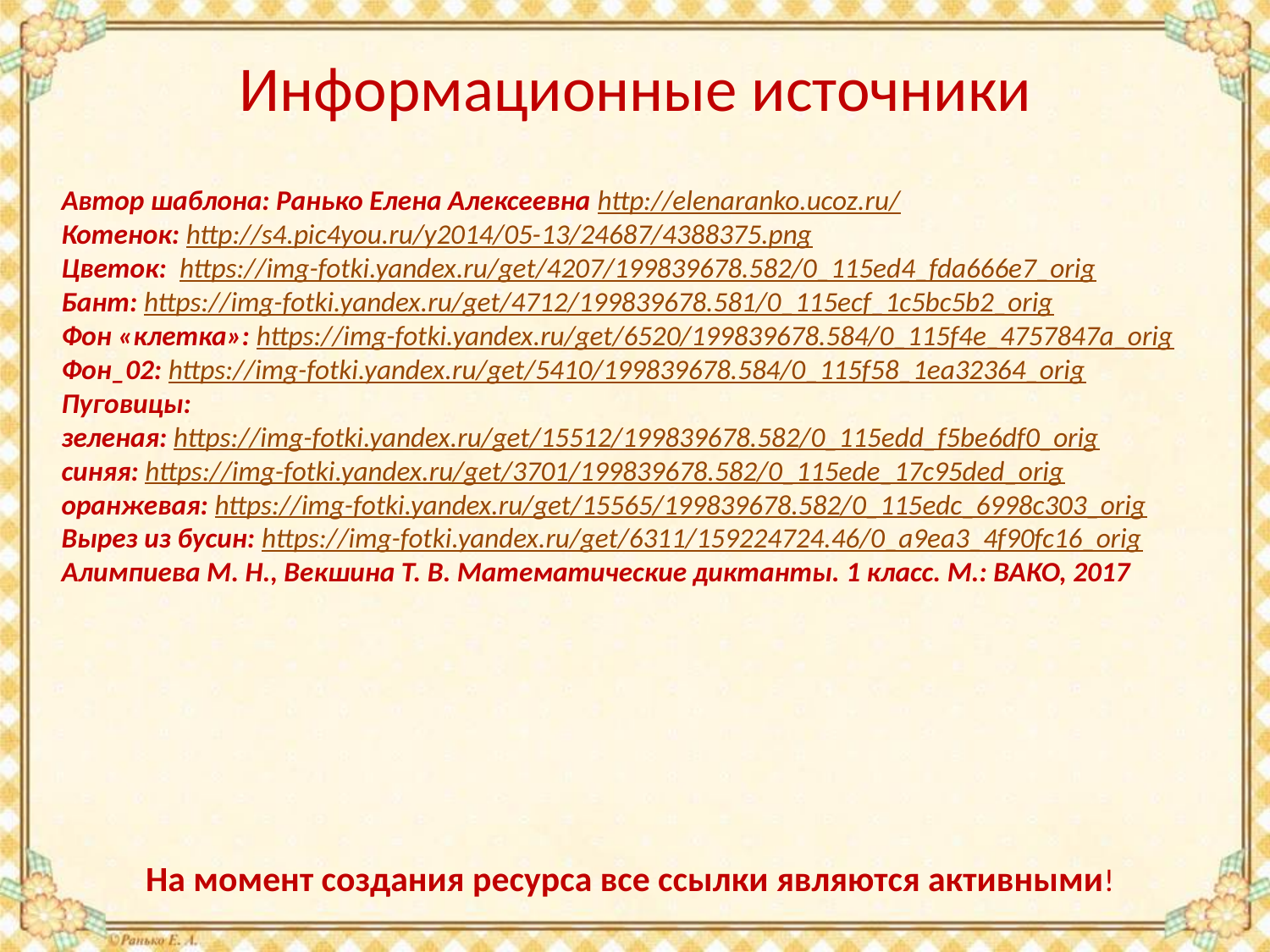

# Информационные источники
Автор шаблона: Ранько Елена Алексеевна http://elenaranko.ucoz.ru/
Котенок: http://s4.pic4you.ru/y2014/05-13/24687/4388375.png
Цветок:  https://img-fotki.yandex.ru/get/4207/199839678.582/0_115ed4_fda666e7_orig
Бант: https://img-fotki.yandex.ru/get/4712/199839678.581/0_115ecf_1c5bc5b2_orig
Фон «клетка»: https://img-fotki.yandex.ru/get/6520/199839678.584/0_115f4e_4757847a_orig
Фон_02: https://img-fotki.yandex.ru/get/5410/199839678.584/0_115f58_1ea32364_orig
Пуговицы:
зеленая: https://img-fotki.yandex.ru/get/15512/199839678.582/0_115edd_f5be6df0_orig
синяя: https://img-fotki.yandex.ru/get/3701/199839678.582/0_115ede_17c95ded_orig
оранжевая: https://img-fotki.yandex.ru/get/15565/199839678.582/0_115edc_6998c303_orig
Вырез из бусин: https://img-fotki.yandex.ru/get/6311/159224724.46/0_a9ea3_4f90fc16_orig
Алимпиева М. Н., Векшина Т. В. Математические диктанты. 1 класс. М.: ВАКО, 2017
На момент создания ресурса все ссылки являются активными!